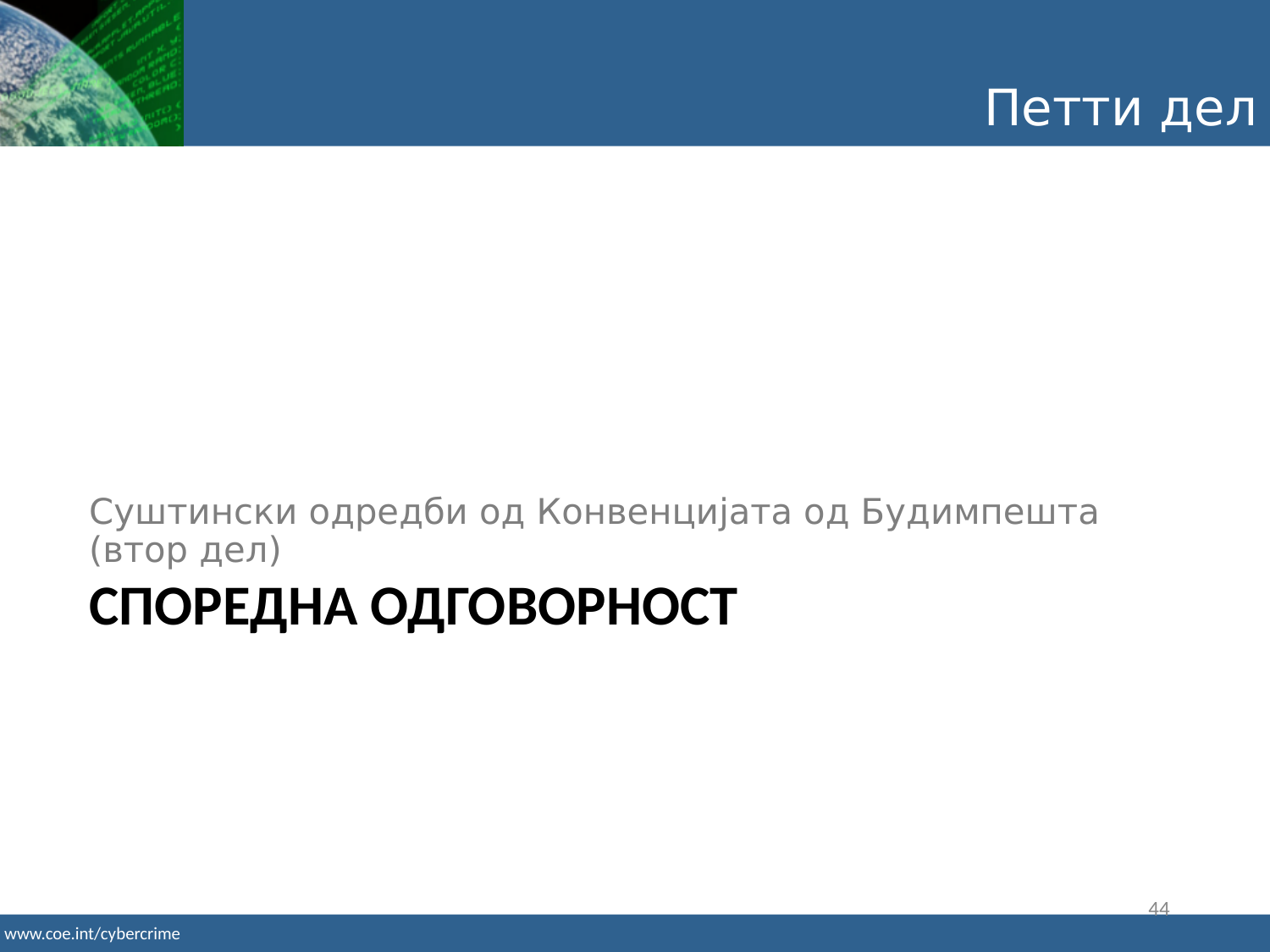

Петти дел

Суштински одредби од Конвенцијата од Будимпешта (втор дел)
# СПОРЕДНА ОДГОВОРНОСТ
44